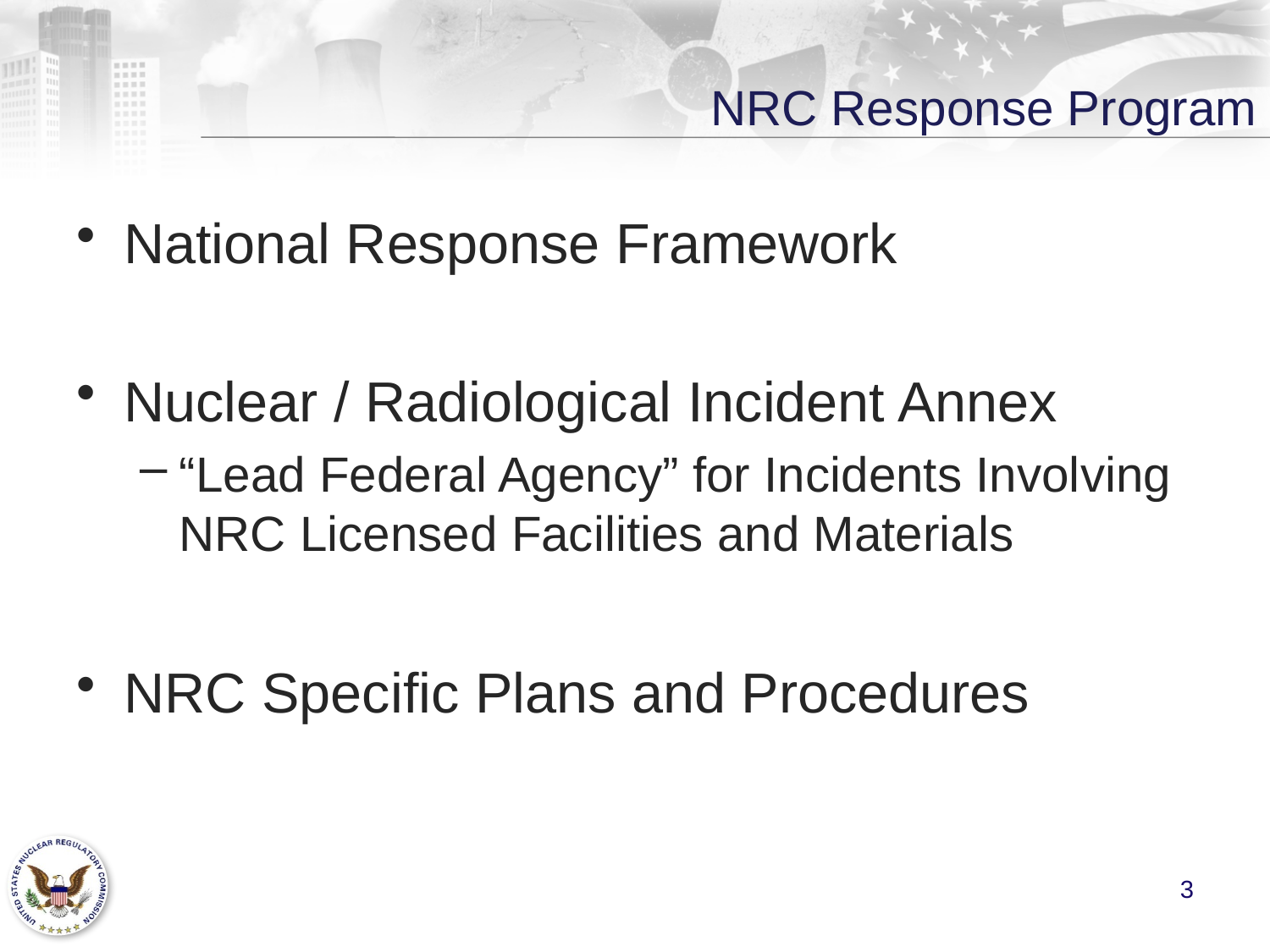

# NRC Response Program
National Response Framework

Nuclear / Radiological Incident Annex
“Lead Federal Agency” for Incidents Involving NRC Licensed Facilities and Materials

NRC Specific Plans and Procedures

3